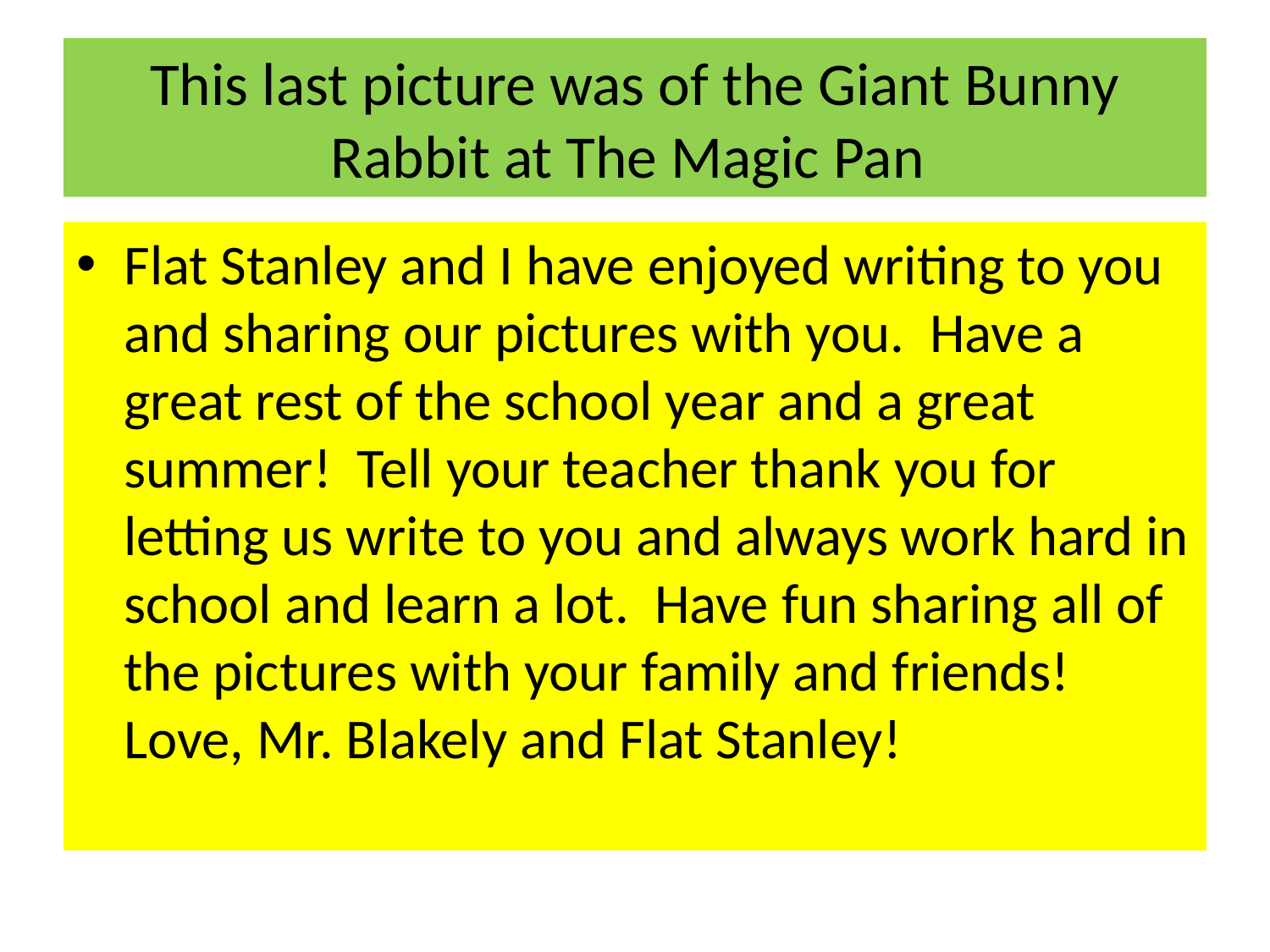

# This last picture was of the Giant Bunny Rabbit at The Magic Pan
Flat Stanley and I have enjoyed writing to you and sharing our pictures with you.  Have a great rest of the school year and a great summer!  Tell your teacher thank you for letting us write to you and always work hard in school and learn a lot.  Have fun sharing all of the pictures with your family and friends! Love, Mr. Blakely and Flat Stanley!